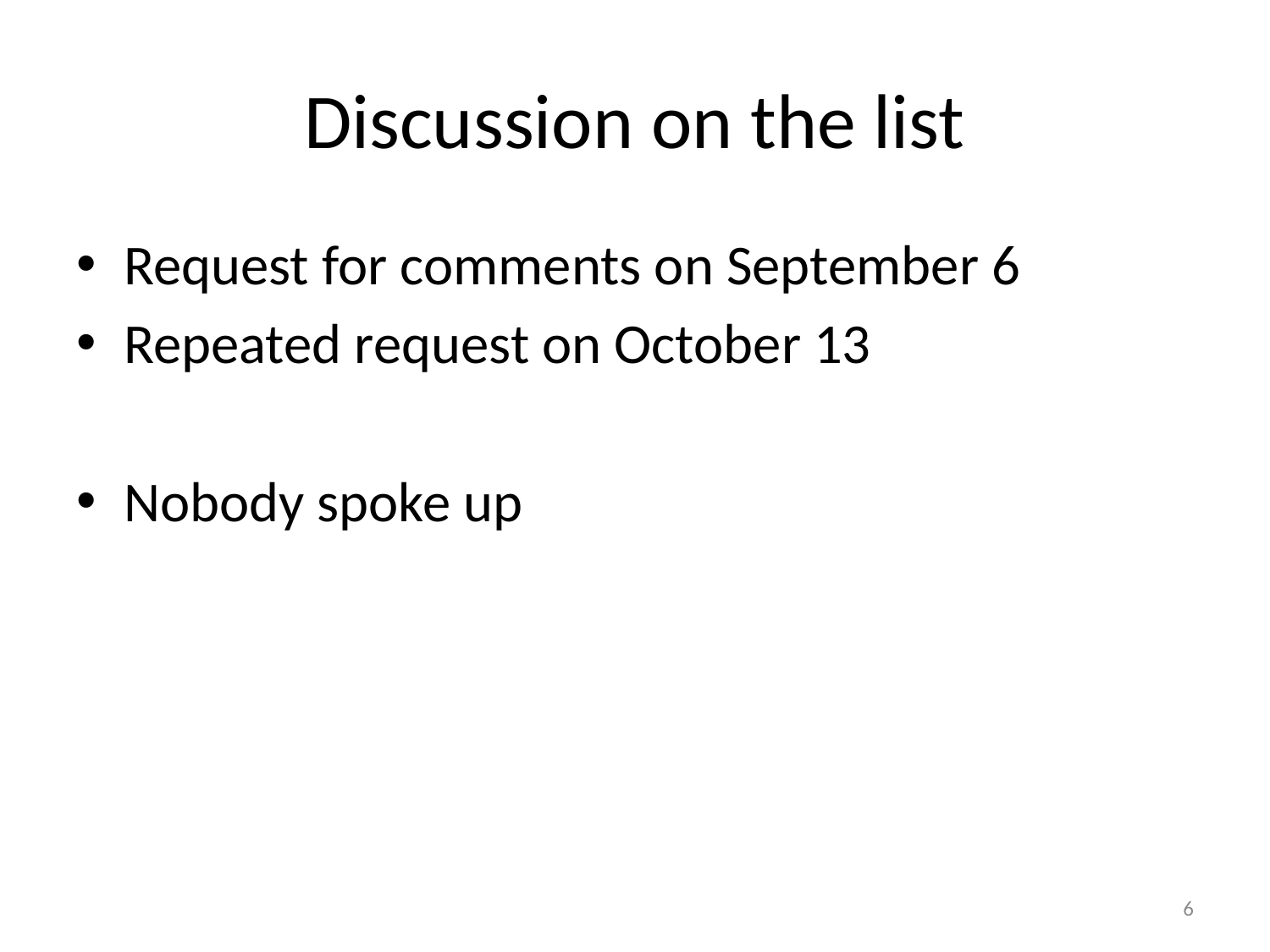

# Discussion on the list
Request for comments on September 6
Repeated request on October 13

Nobody spoke up
6